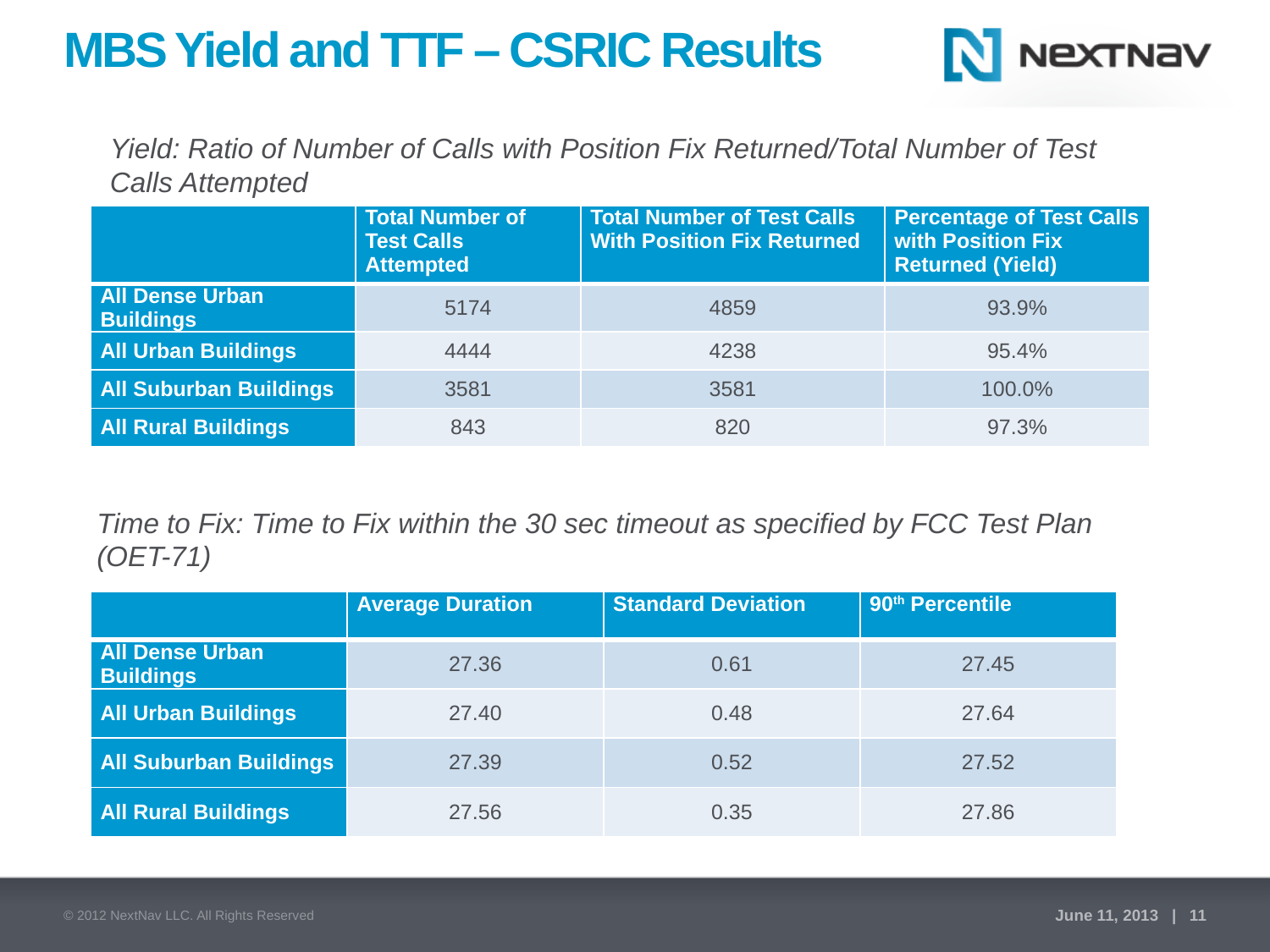

# MBS Yield and TTF – CSRIC Results
Yield: Ratio of Number of Calls with Position Fix Returned/Total Number of Test Calls Attempted
|  | Total Number of Test Calls Attempted | Total Number of Test Calls With Position Fix Returned | Percentage of Test Calls with Position Fix Returned (Yield) |
| --- | --- | --- | --- |
| All Dense Urban Buildings | 5174 | 4859 | 93.9% |
| All Urban Buildings | 4444 | 4238 | 95.4% |
| All Suburban Buildings | 3581 | 3581 | 100.0% |
| All Rural Buildings | 843 | 820 | 97.3% |
Time to Fix: Time to Fix within the 30 sec timeout as specified by FCC Test Plan (OET-71)
|  | Average Duration | Standard Deviation | 90th Percentile |
| --- | --- | --- | --- |
| All Dense Urban Buildings | 27.36 | 0.61 | 27.45 |
| All Urban Buildings | 27.40 | 0.48 | 27.64 |
| All Suburban Buildings | 27.39 | 0.52 | 27.52 |
| All Rural Buildings | 27.56 | 0.35 | 27.86 |
© 2012 NextNav LLC. All Rights Reserved
June 11, 2013   |   11